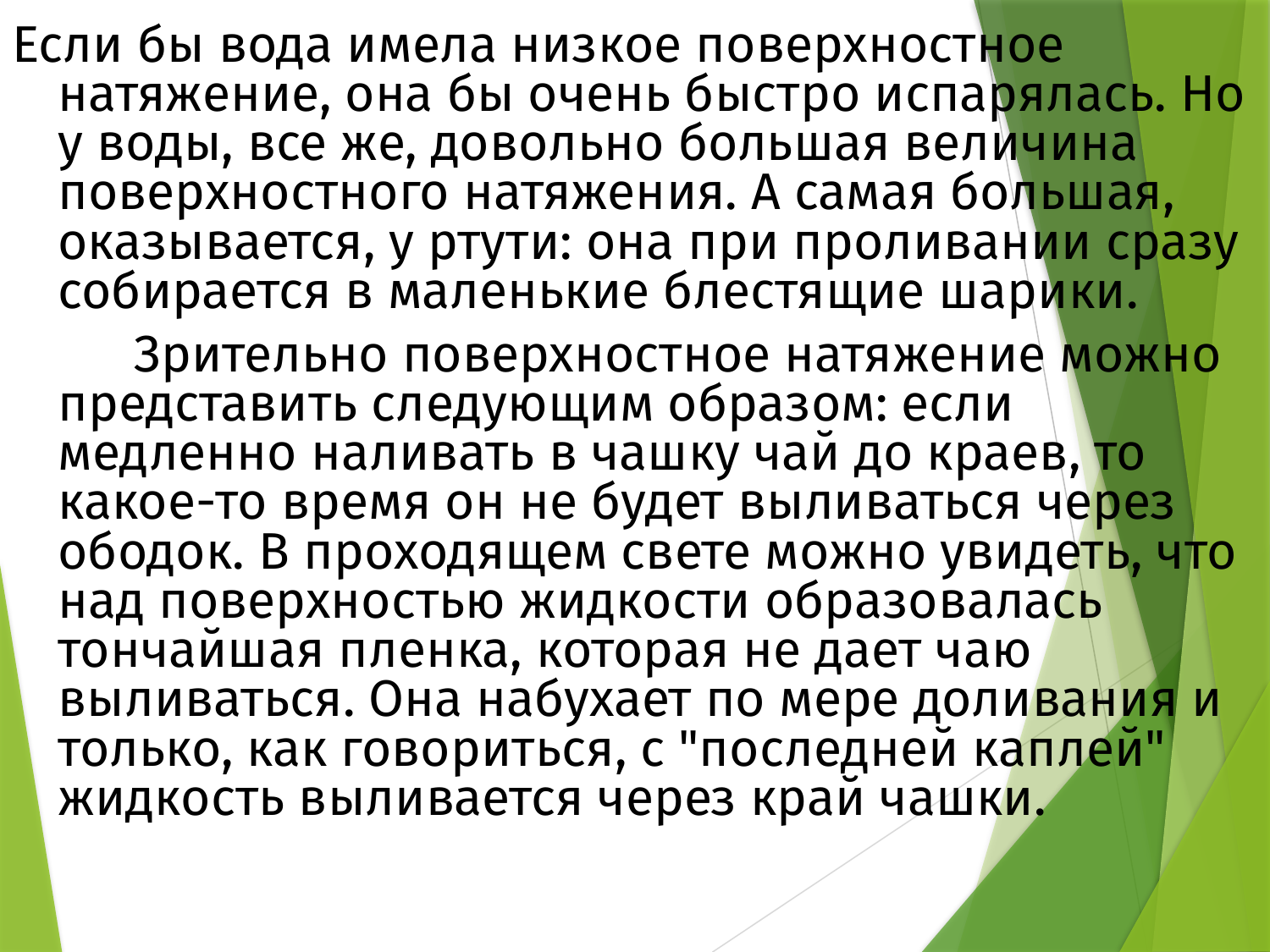

Если бы вода имела низкое поверхностное натяжение, она бы очень быстро испарялась. Но у воды, все же, довольно большая величина поверхностного натяжения. А самая большая, оказывается, у ртути: она при проливании сразу собирается в маленькие блестящие шарики.
         Зрительно поверхностное натяжение можно представить следующим образом: если медленно наливать в чашку чай до краев, то какое-то время он не будет выливаться через ободок. В проходящем свете можно увидеть, что над поверхностью жидкости образовалась тончайшая пленка, которая не дает чаю выливаться. Она набухает по мере доливания и только, как говориться, с "последней каплей" жидкость выливается через край чашки.

#